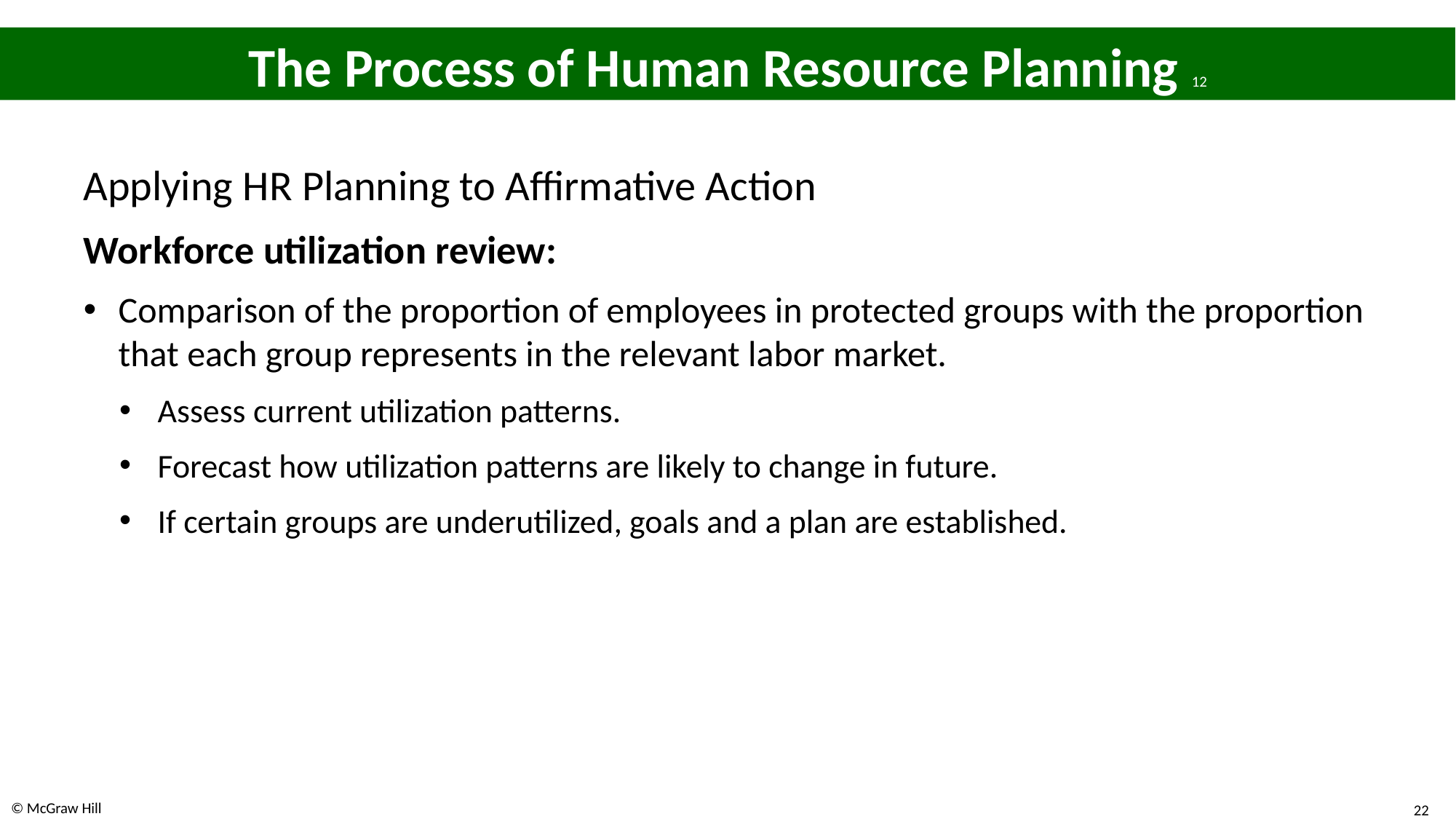

# The Process of Human Resource Planning 12
Applying H R Planning to Affirmative Action
Workforce utilization review:
Comparison of the proportion of employees in protected groups with the proportion that each group represents in the relevant labor market.
Assess current utilization patterns.
Forecast how utilization patterns are likely to change in future.
If certain groups are underutilized, goals and a plan are established.